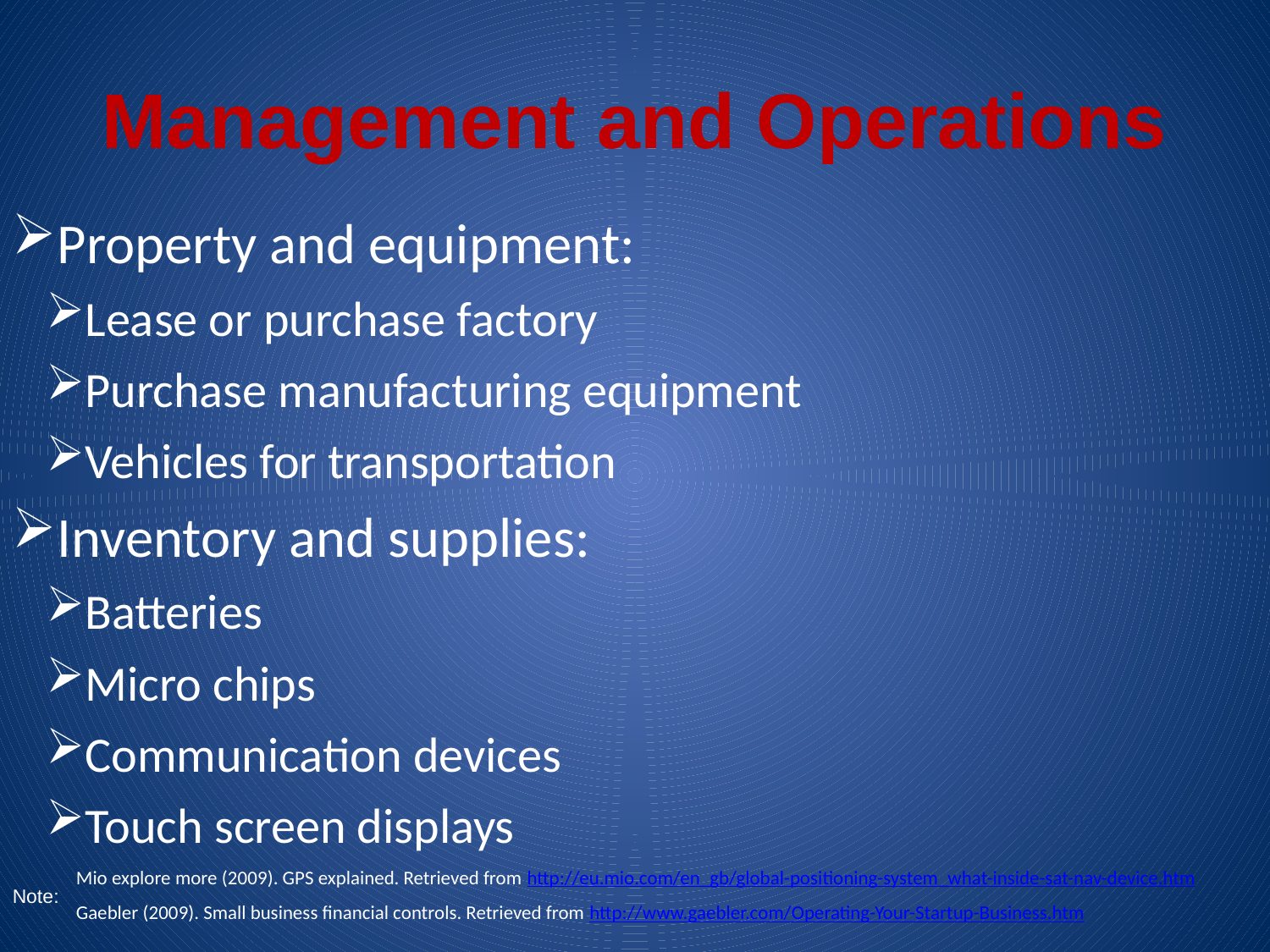

# Management and Operations
Property and equipment:
Lease or purchase factory
Purchase manufacturing equipment
Vehicles for transportation
Inventory and supplies:
Batteries
Micro chips
Communication devices
Touch screen displays
Mio explore more (2009). GPS explained. Retrieved from http://eu.mio.com/en_gb/global-positioning-system_what-inside-sat-nav-device.htm
Gaebler (2009). Small business financial controls. Retrieved from http://www.gaebler.com/Operating-Your-Startup-Business.htm

Note: